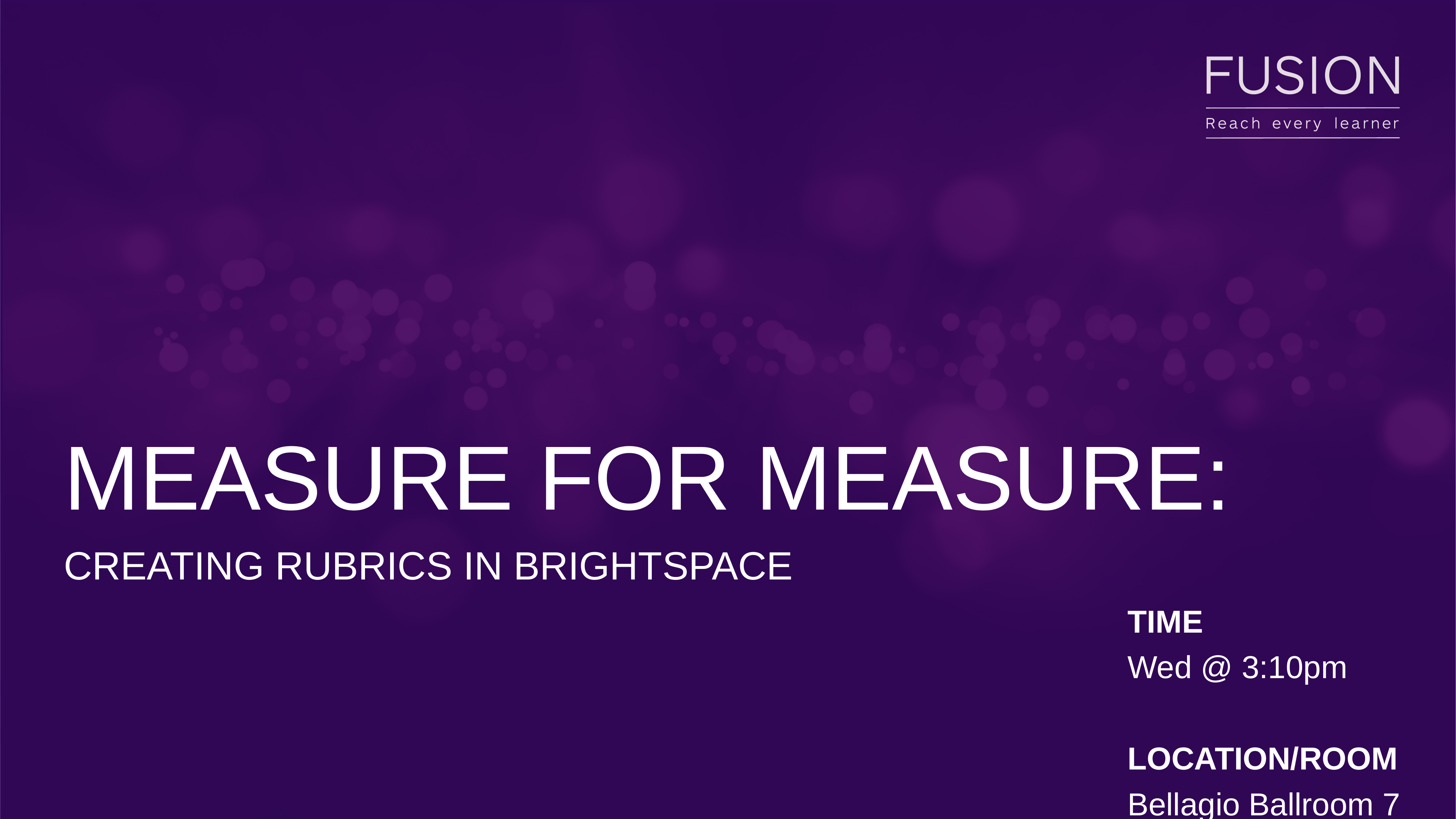

# MEASURE FOR MEASURE:
CREATING RUBRICS IN BRIGHTSPACE
TIME
Wed @ 3:10pm

LOCATION/ROOM
Bellagio Ballroom 7